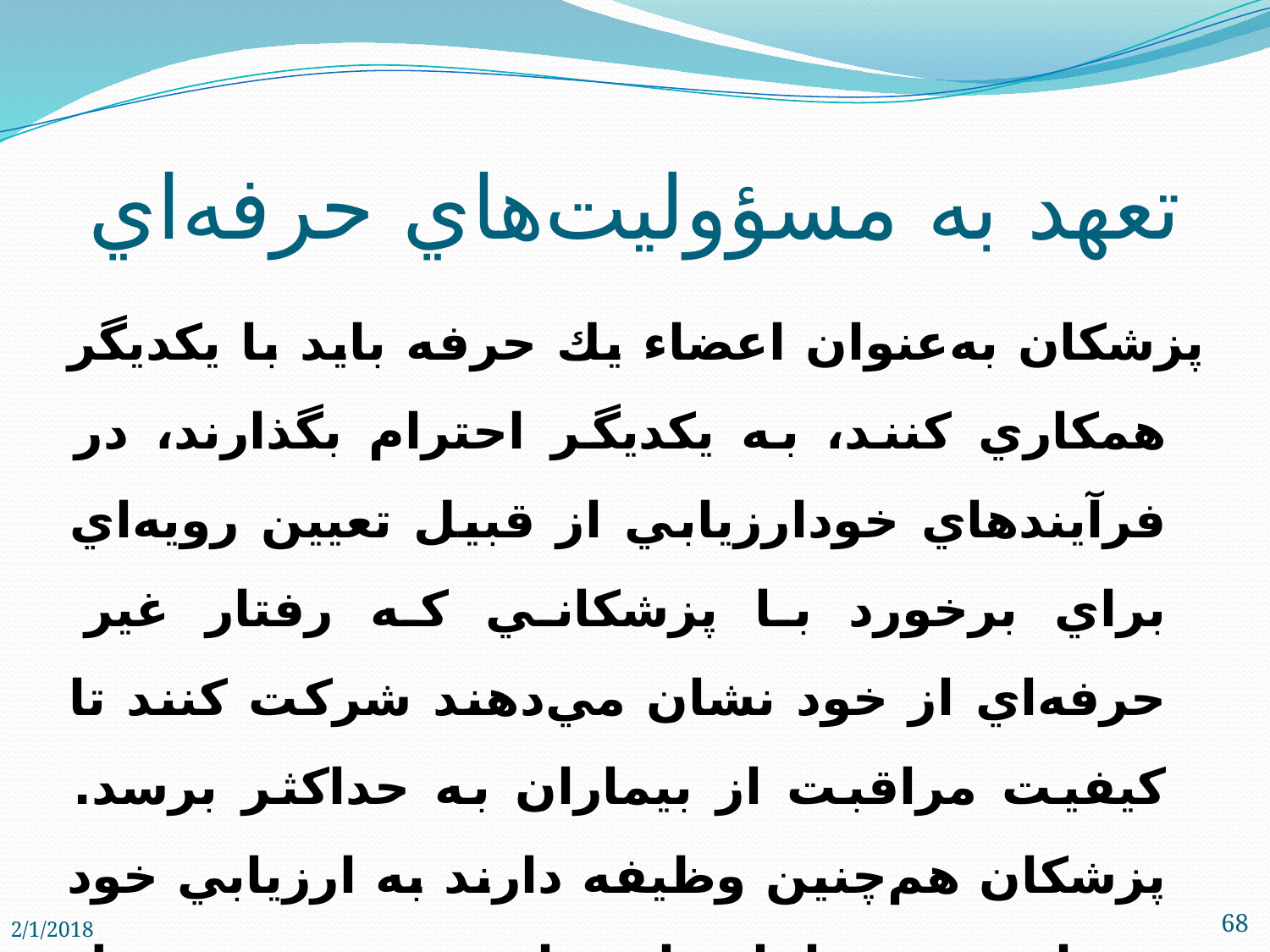

# تعهد به مسؤوليت‌هاي حرفه‌اي
پزشكان به‌عنوان اعضاء يك حرفه بايد با يكديگر همكاري كنند، به يكديگر احترام بگذارند، در فرآيندهاي خودارزيابي از قبيل تعيين رويه‌اي براي برخورد با پزشكاني كه رفتار غير حرفه‌اي از خود نشان مي‌دهند شركت كنند تا كيفيت مراقبت از بيماران به حداكثر برسد. پزشكان هم‌چنين وظيفه دارند به ارزيابي خود بپردازند و با ارزيابي‌هاي بيروني توسط سازمان‌هاي نظارت بر عملكرد پزشكان صادقانه همكاري نمايند.

2/1/2018
68